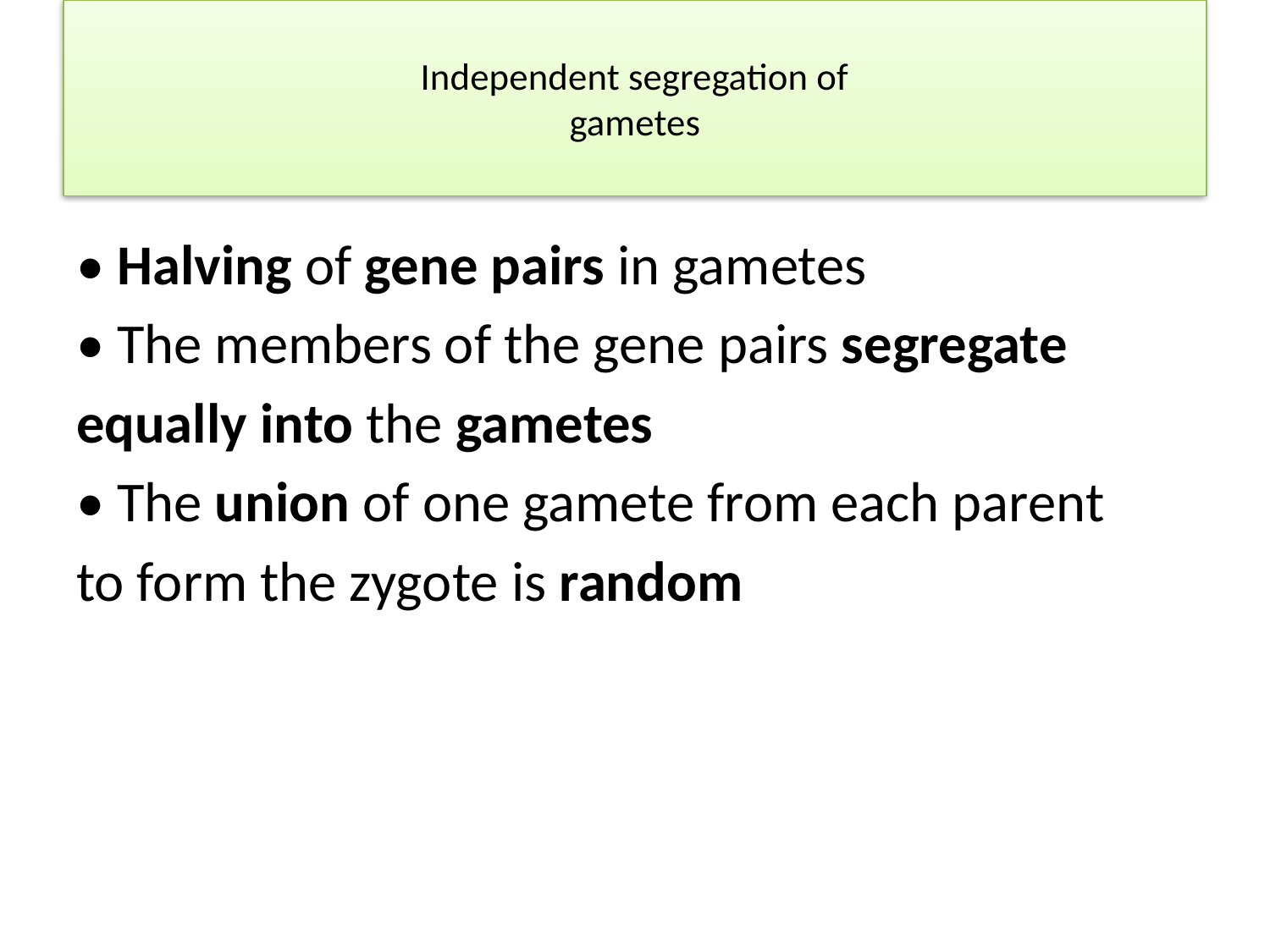

# Independent segregation of gametes
• Halving of gene pairs in gametes
• The members of the gene pairs segregate
equally into the gametes
• The union of one gamete from each parent
to form the zygote is random